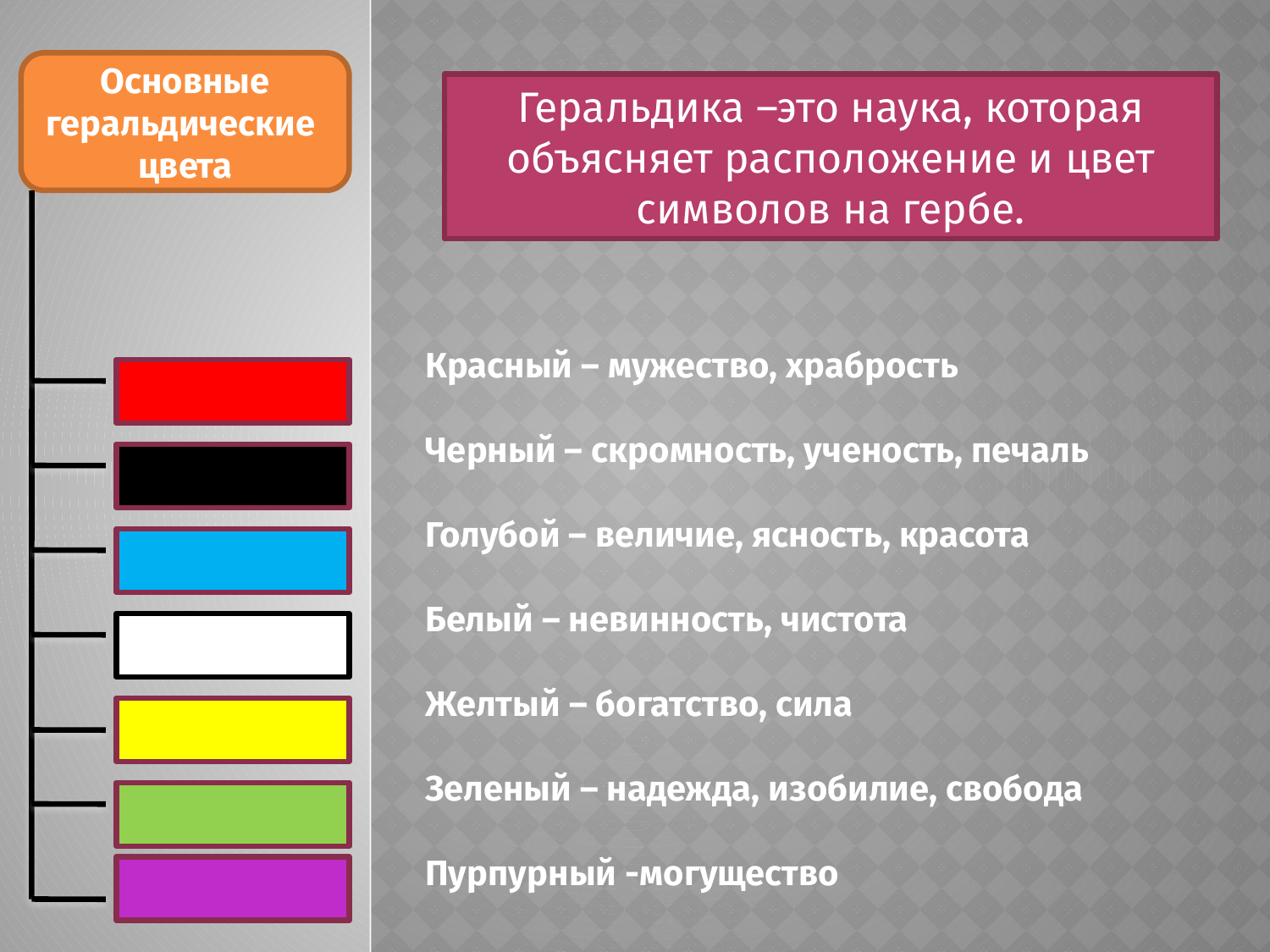

Основные геральдические
цвета
Геральдика –это наука, которая объясняет расположение и цвет символов на гербе.

Красный – мужество, храбрость

Черный – скромность, ученость, печаль

Голубой – величие, ясность, красота

Белый – невинность, чистота

Желтый – богатство, сила

Зеленый – надежда, изобилие, свобода

Пурпурный -могущество